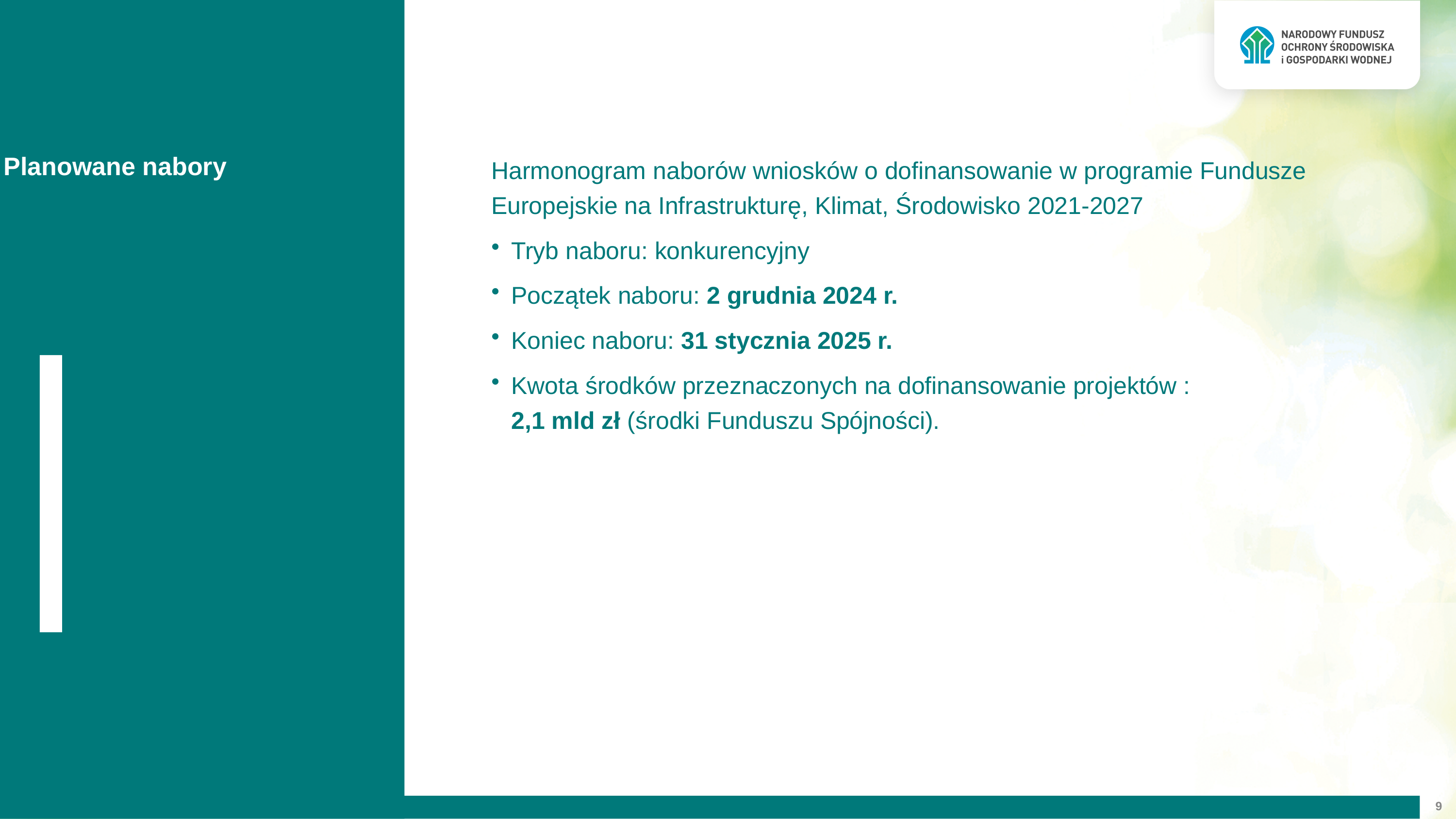

Harmonogram naborów wniosków o dofinansowanie w programie Fundusze Europejskie na Infrastrukturę, Klimat, Środowisko 2021-2027
Tryb naboru: konkurencyjny
Początek naboru: 2 grudnia 2024 r.
Koniec naboru: 31 stycznia 2025 r.
Kwota środków przeznaczonych na dofinansowanie projektów :
2,1 mld zł (środki Funduszu Spójności).

Planowane nabory

9